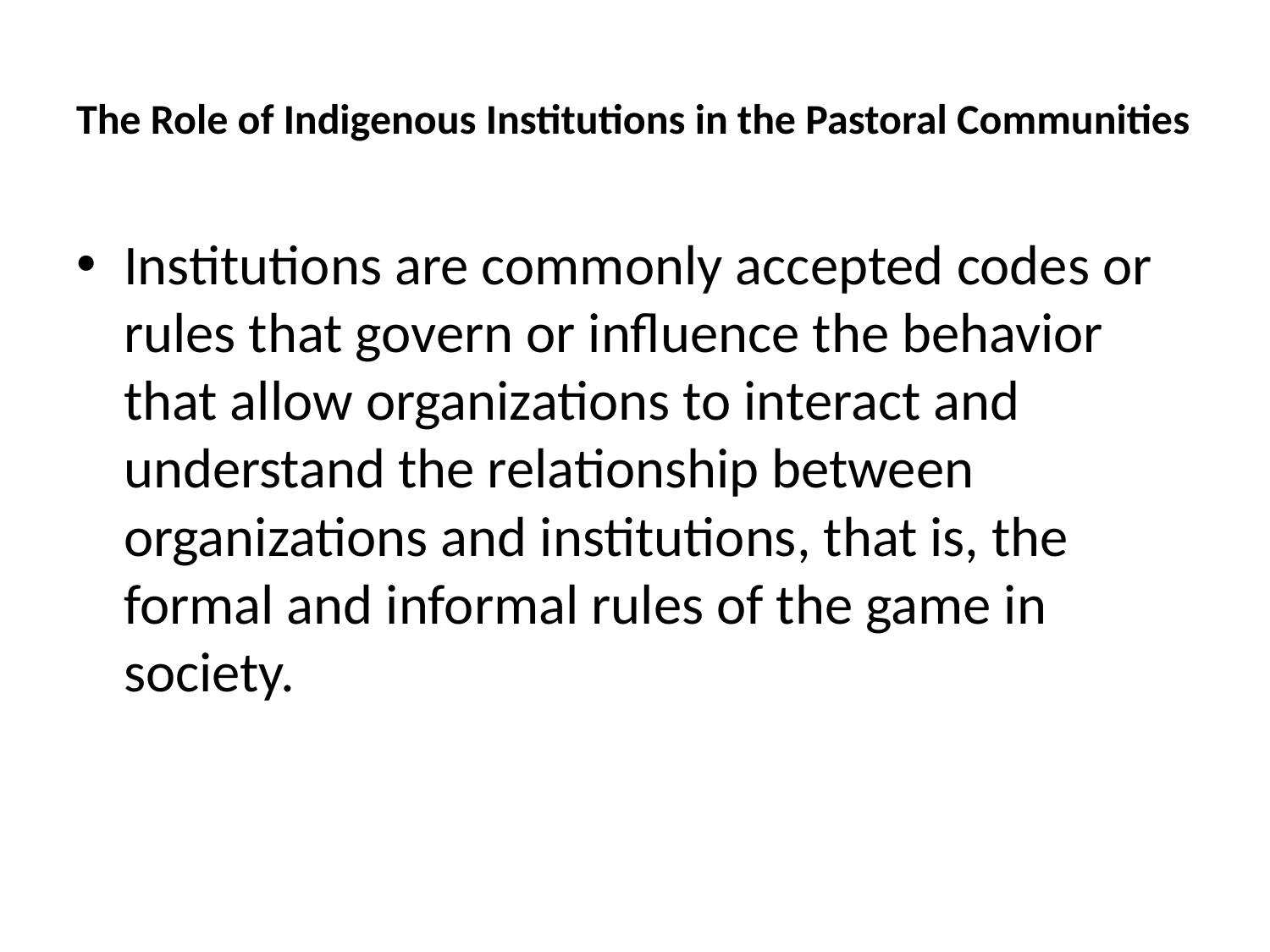

# The Role of Indigenous Institutions in the Pastoral Communities
Institutions are commonly accepted codes or rules that govern or influence the behavior that allow organizations to interact and understand the relationship between organizations and institutions, that is, the formal and informal rules of the game in society.